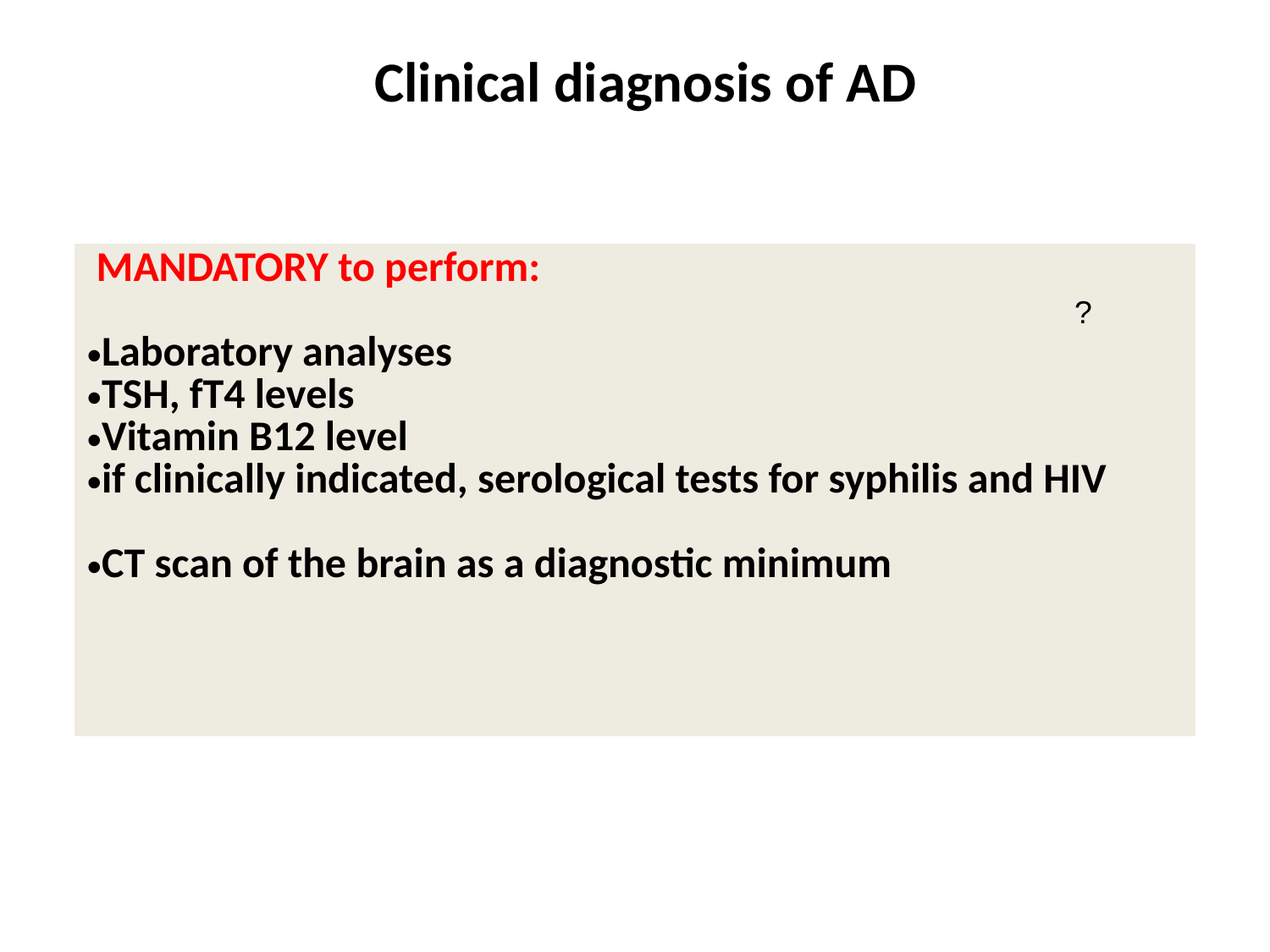

Clinical diagnosis of AD

| MANDATORY to perform: Laboratory analyses TSH, fT4 levels Vitamin B12 level if clinically indicated, serological tests for syphilis and HIV CT scan of the brain as a diagnostic minimum |
| --- |
?